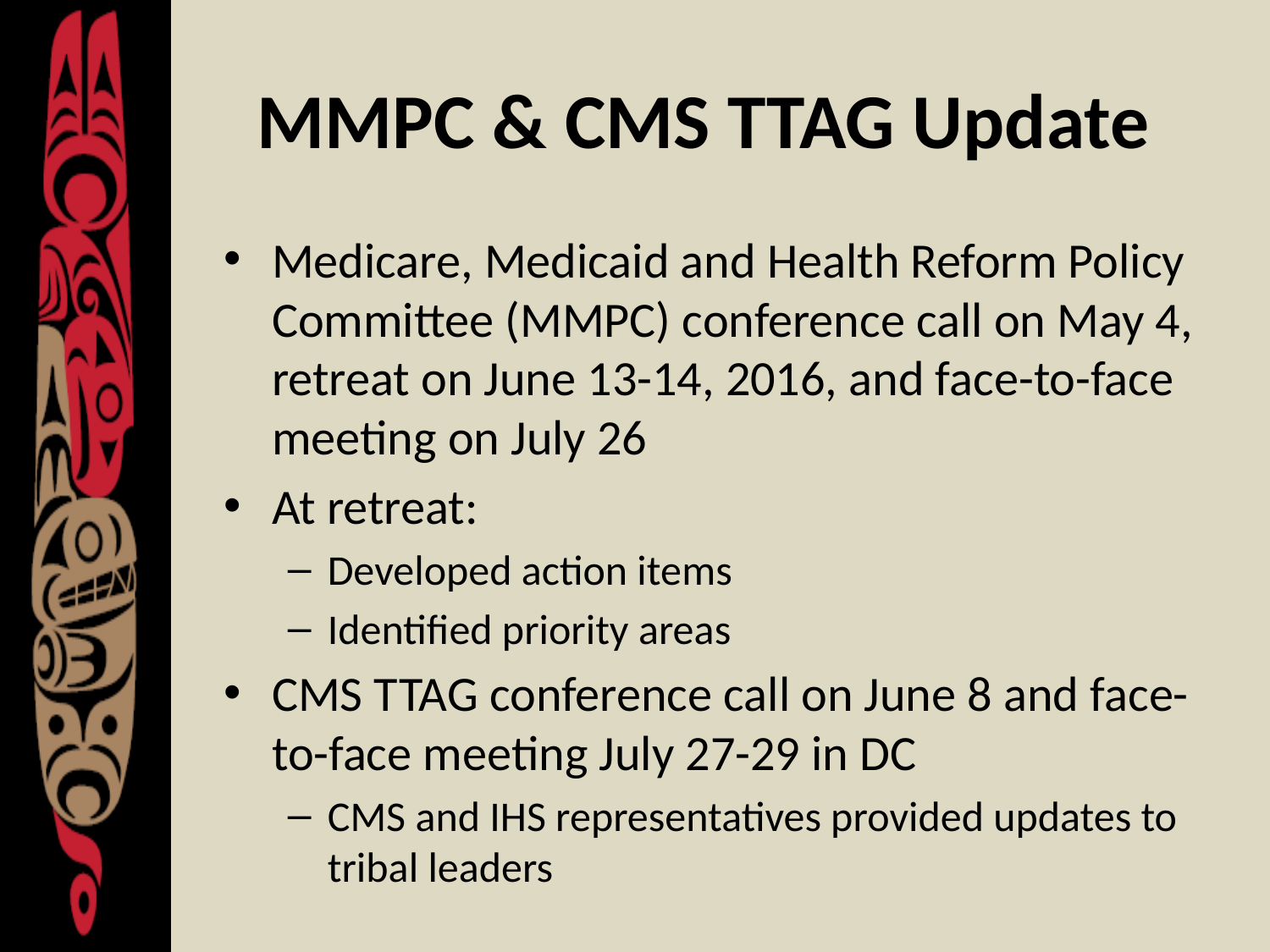

# MMPC & CMS TTAG Update
Medicare, Medicaid and Health Reform Policy Committee (MMPC) conference call on May 4, retreat on June 13-14, 2016, and face-to-face meeting on July 26
At retreat:
Developed action items
Identified priority areas
CMS TTAG conference call on June 8 and face-to-face meeting July 27-29 in DC
CMS and IHS representatives provided updates to tribal leaders